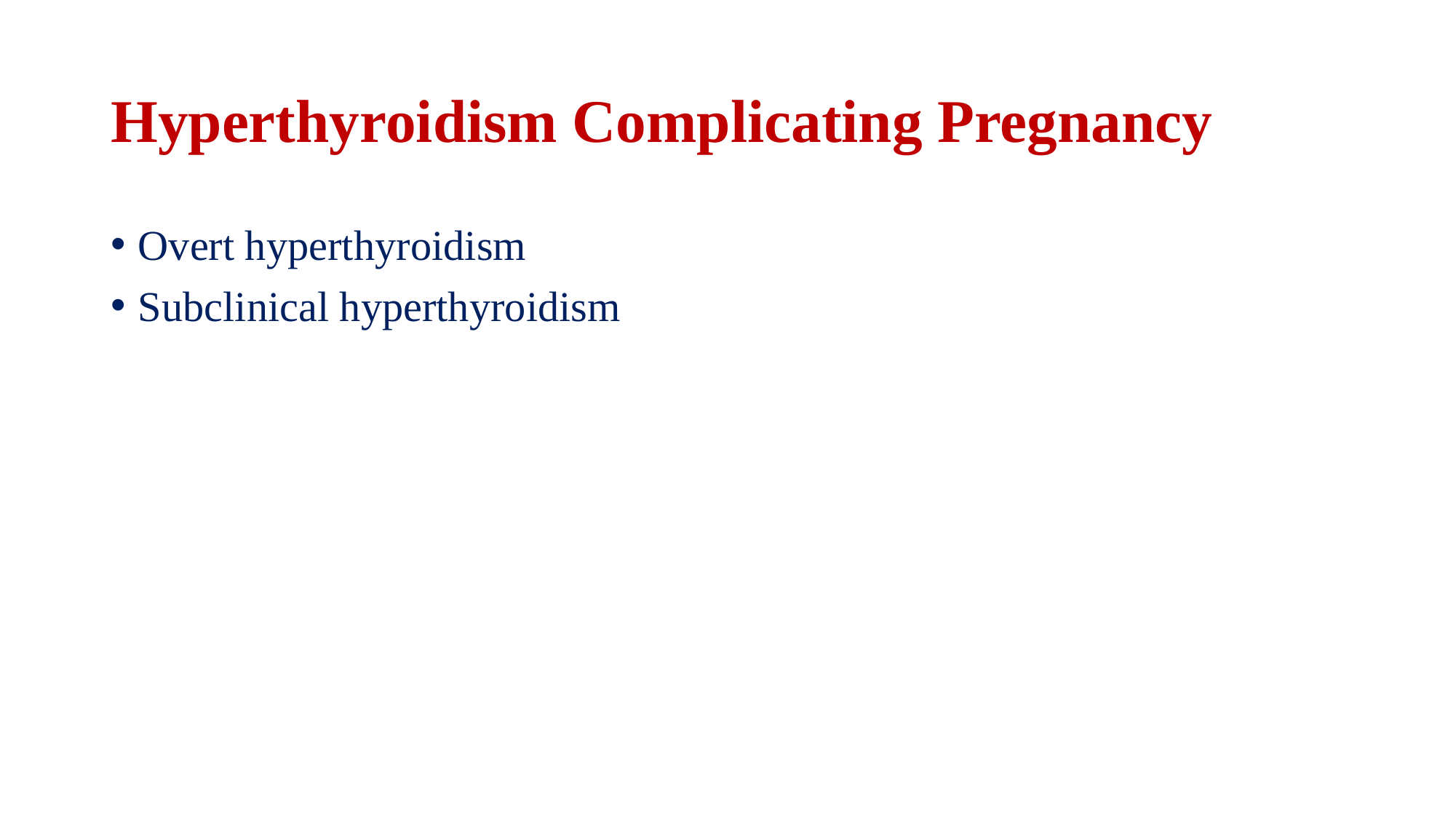

# Hyperthyroidism Complicating Pregnancy
Overt hyperthyroidism
Subclinical hyperthyroidism